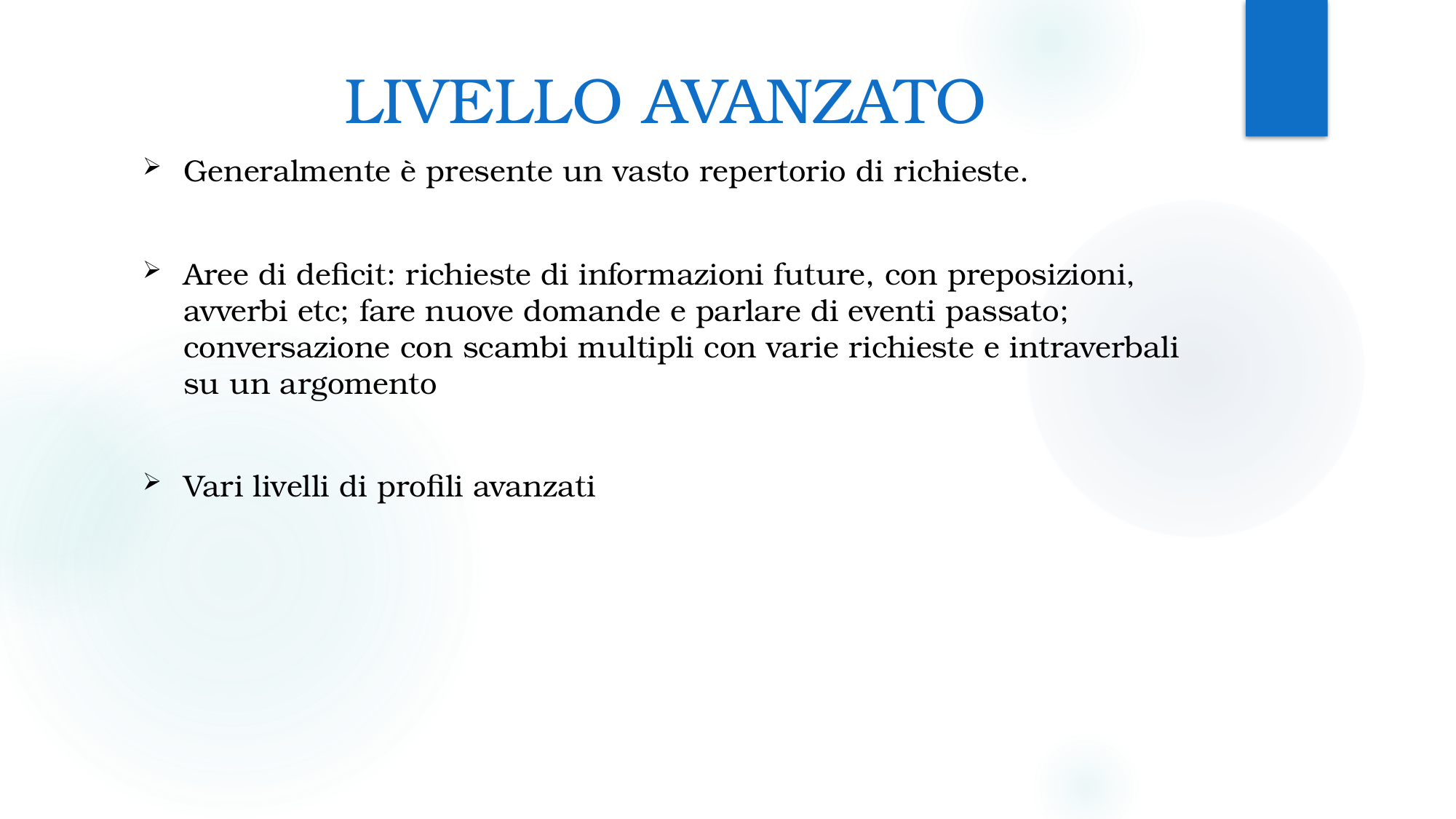

# LIVELLO AVANZATO
Generalmente è presente un vasto repertorio di richieste.

Aree di deficit: richieste di informazioni future, con preposizioni, avverbi etc; fare nuove domande e parlare di eventi passato; conversazione con scambi multipli con varie richieste e intraverbali su un argomento

Vari livelli di profili avanzati